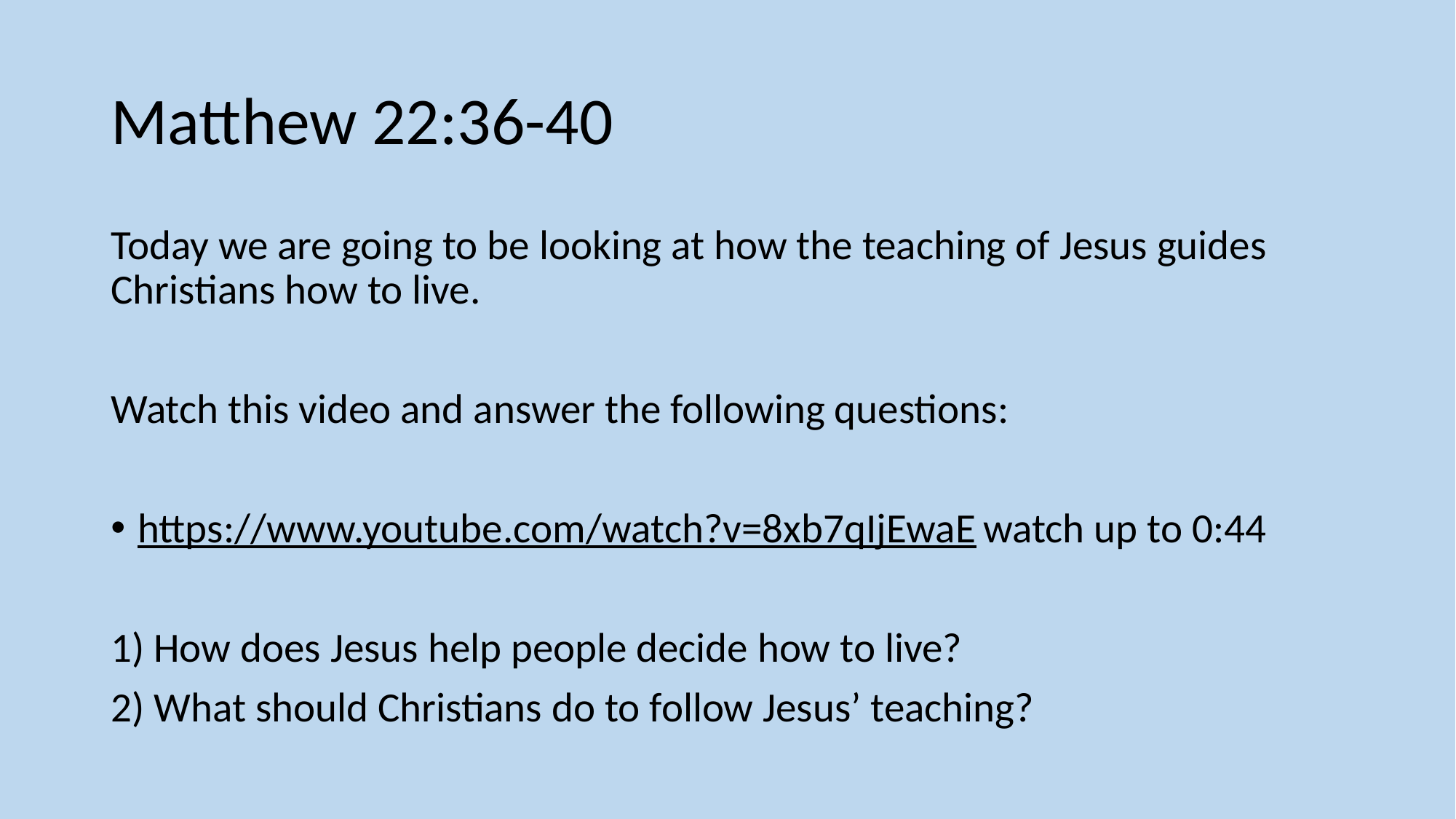

# Matthew 22:36-40
Today we are going to be looking at how the teaching of Jesus guides Christians how to live.

Watch this video and answer the following questions:

https://www.youtube.com/watch?v=8xb7qIjEwaE watch up to 0:44

1) How does Jesus help people decide how to live?
2) What should Christians do to follow Jesus’ teaching?